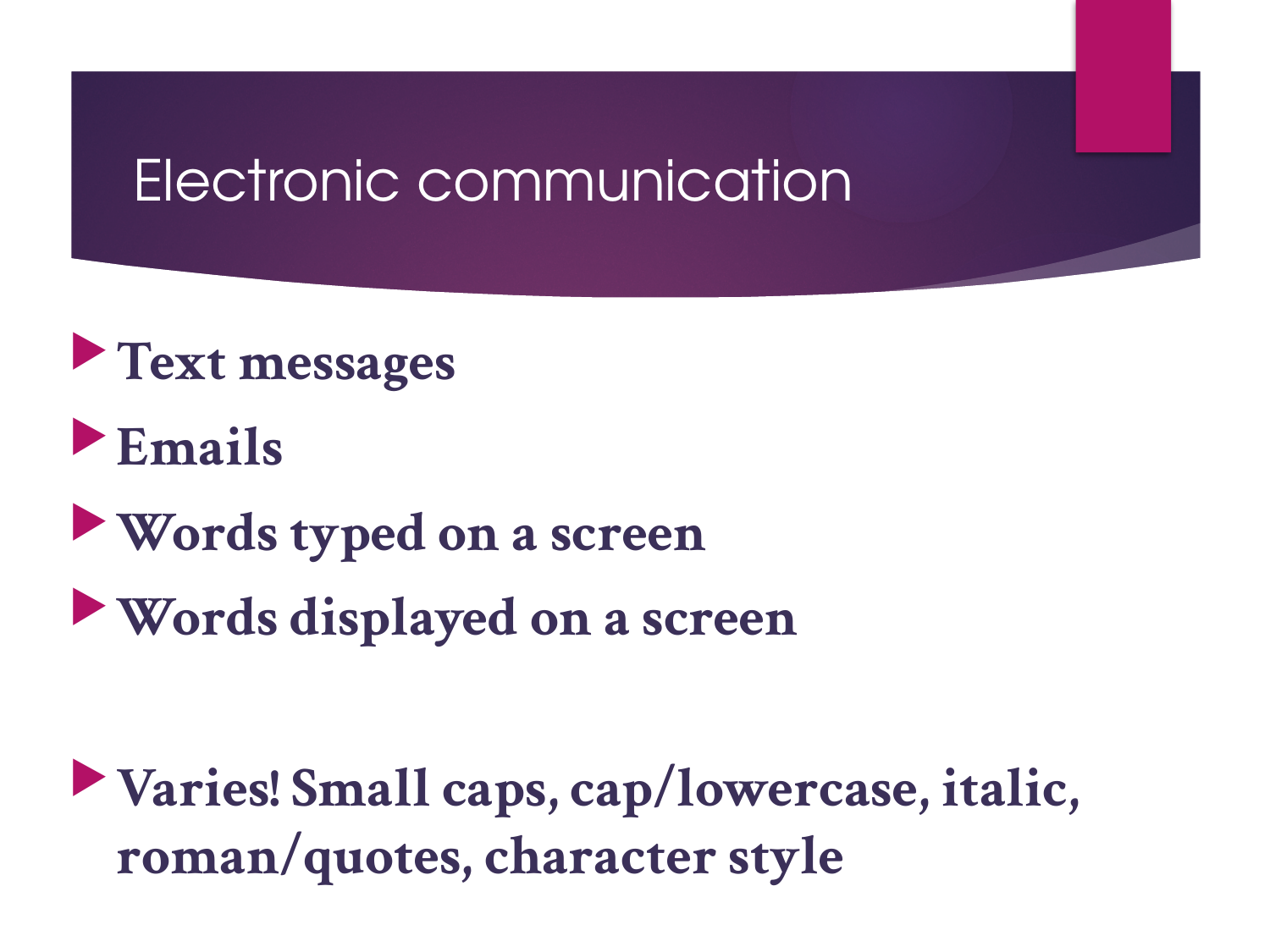

# Electronic communication
Text messages
Emails
Words typed on a screen
Words displayed on a screen

Varies! Small caps, cap/lowercase, italic, roman/quotes, character style